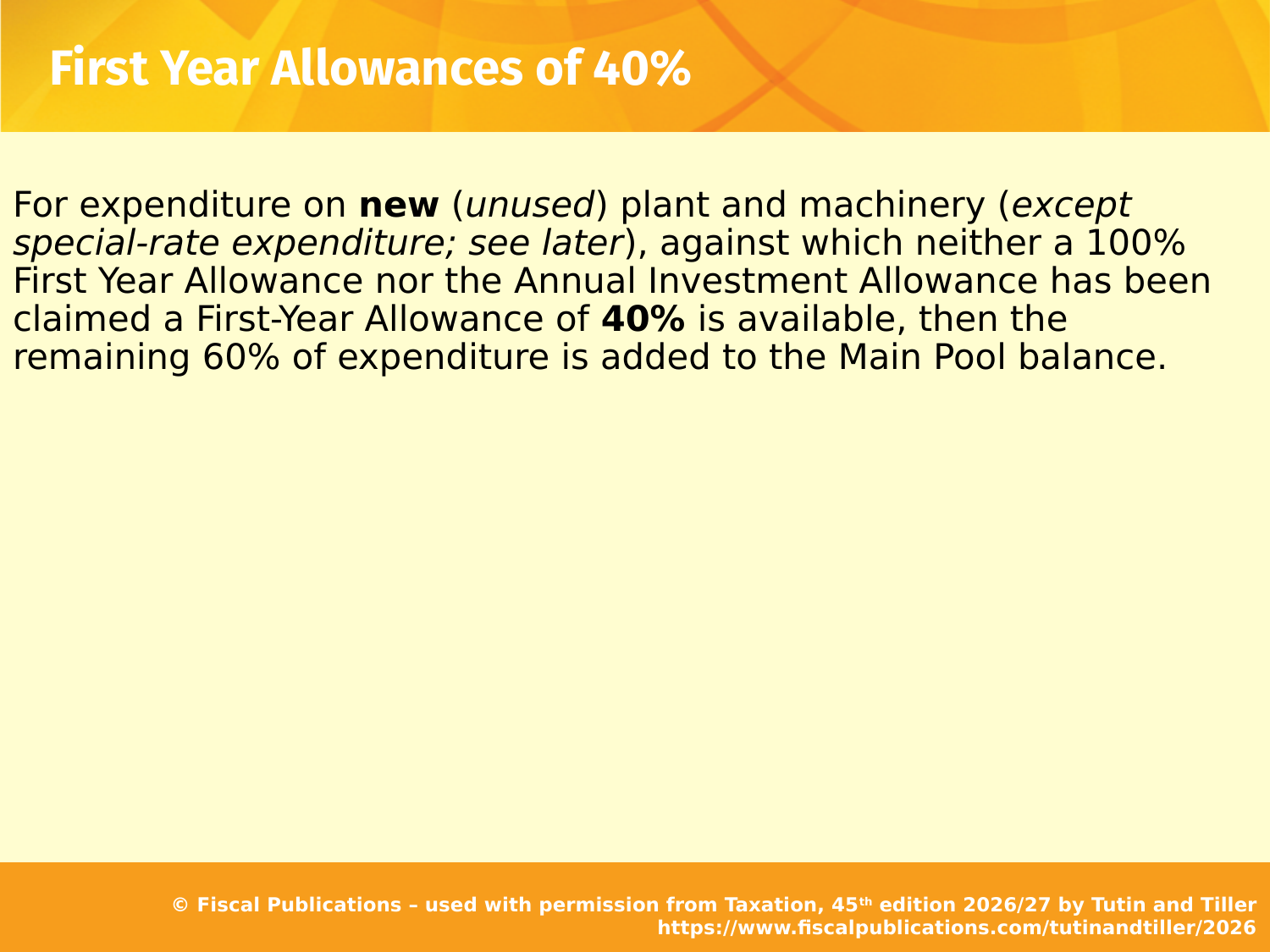

# First Year Allowances of 40%

For expenditure on new (unused) plant and machinery (except special-rate expenditure; see later), against which neither a 100% First Year Allowance nor the Annual Investment Allowance has been claimed a First-Year Allowance of 40% is available, then the remaining 60% of expenditure is added to the Main Pool balance.